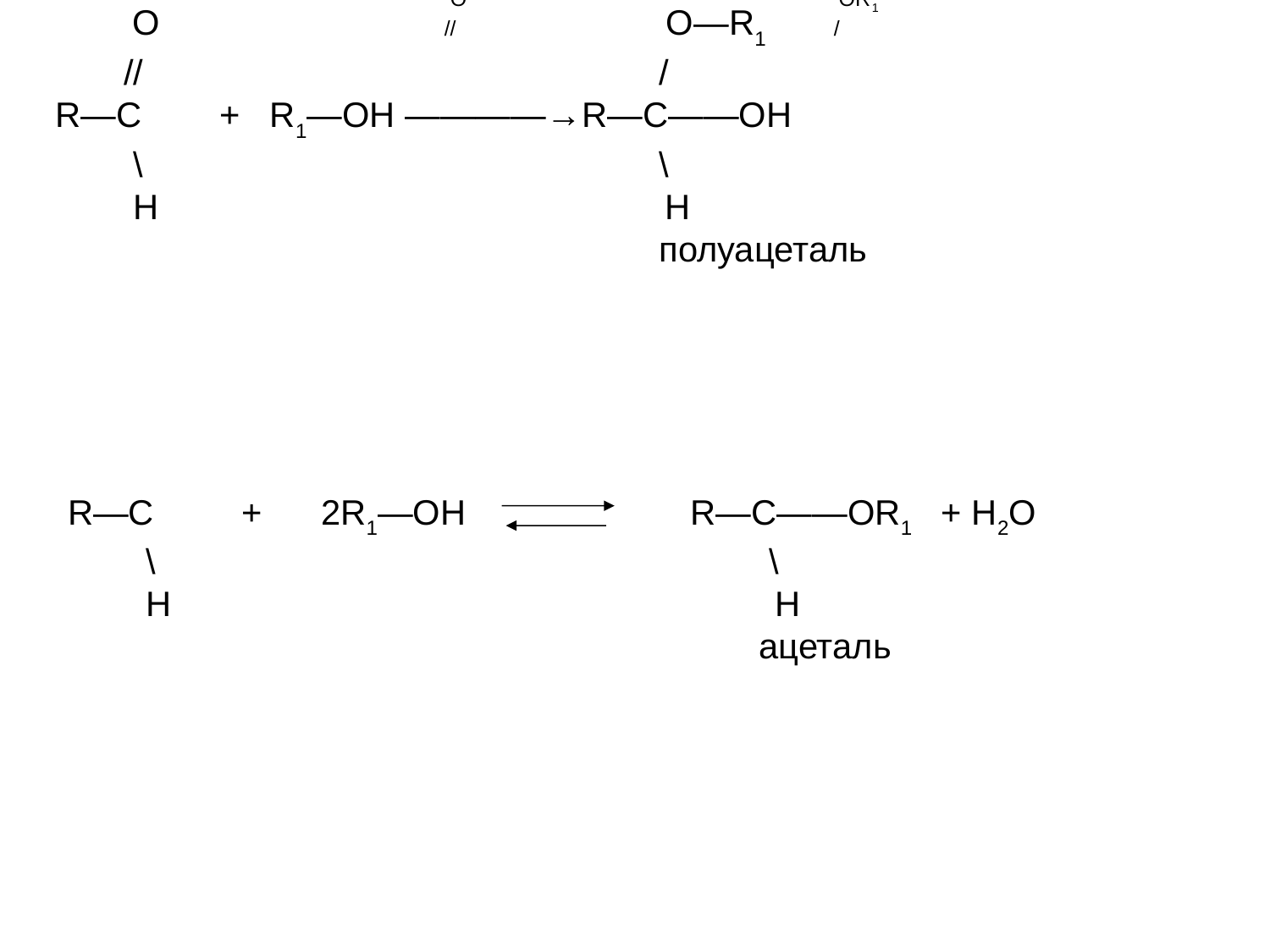

O                                                               OR1
         //                                                                /

             O                                                    O—R1
       //                                                     /
R—C        +   R1—OH ————→R—C——OH
        \                                                     \
        H                                                    H
                                                              полуацеталь
R—C         +      2R1—OH                       R—C——OR1   + H2O
        \                                                               \
        H                                                              H
                                                                       ацеталь